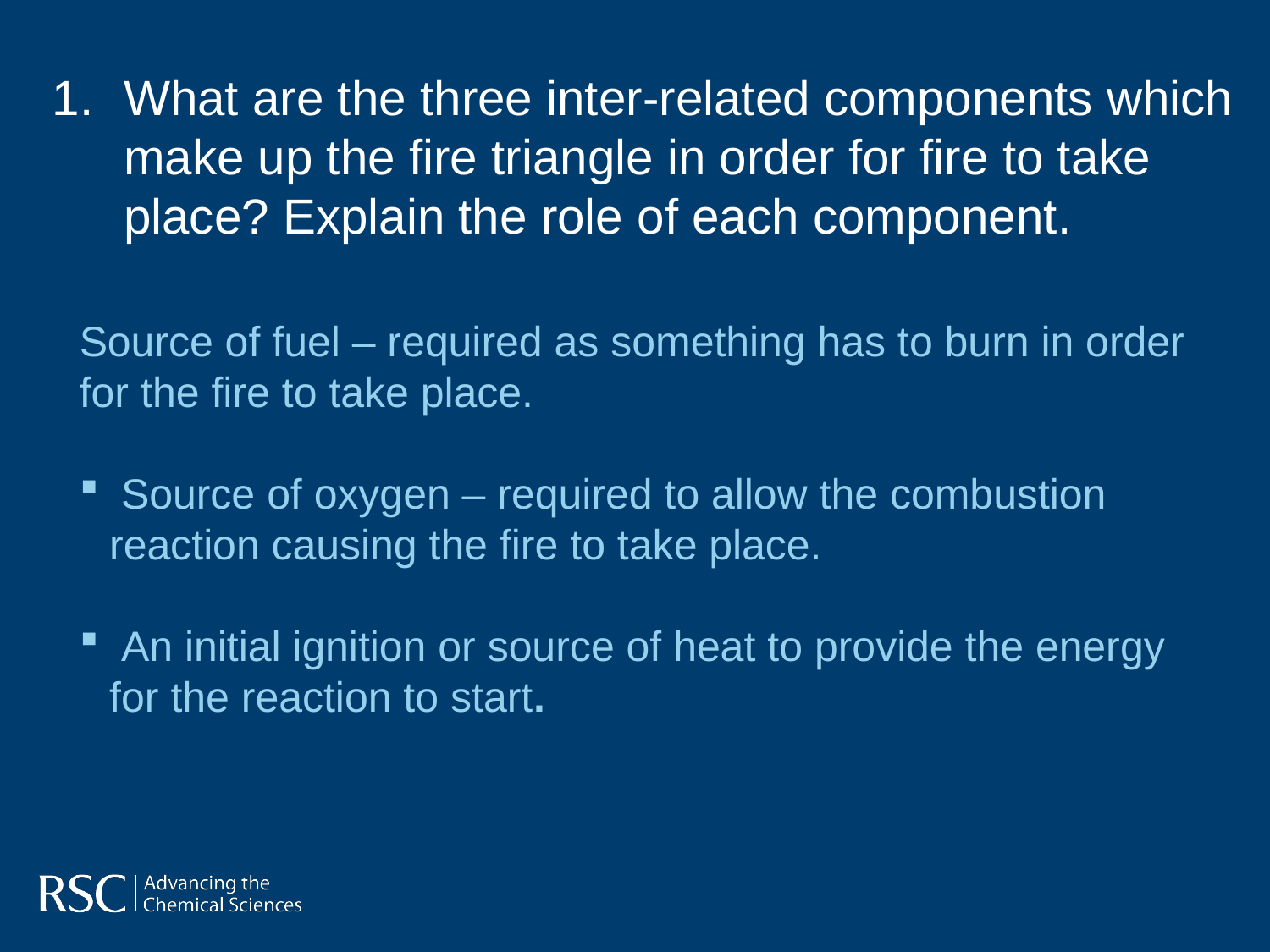

What are the three inter-related components which make up the fire triangle in order for fire to take place? Explain the role of each component.

Source of fuel – required as something has to burn in order for the fire to take place.
 Source of oxygen – required to allow the combustion reaction causing the fire to take place.
 An initial ignition or source of heat to provide the energy for the reaction to start.